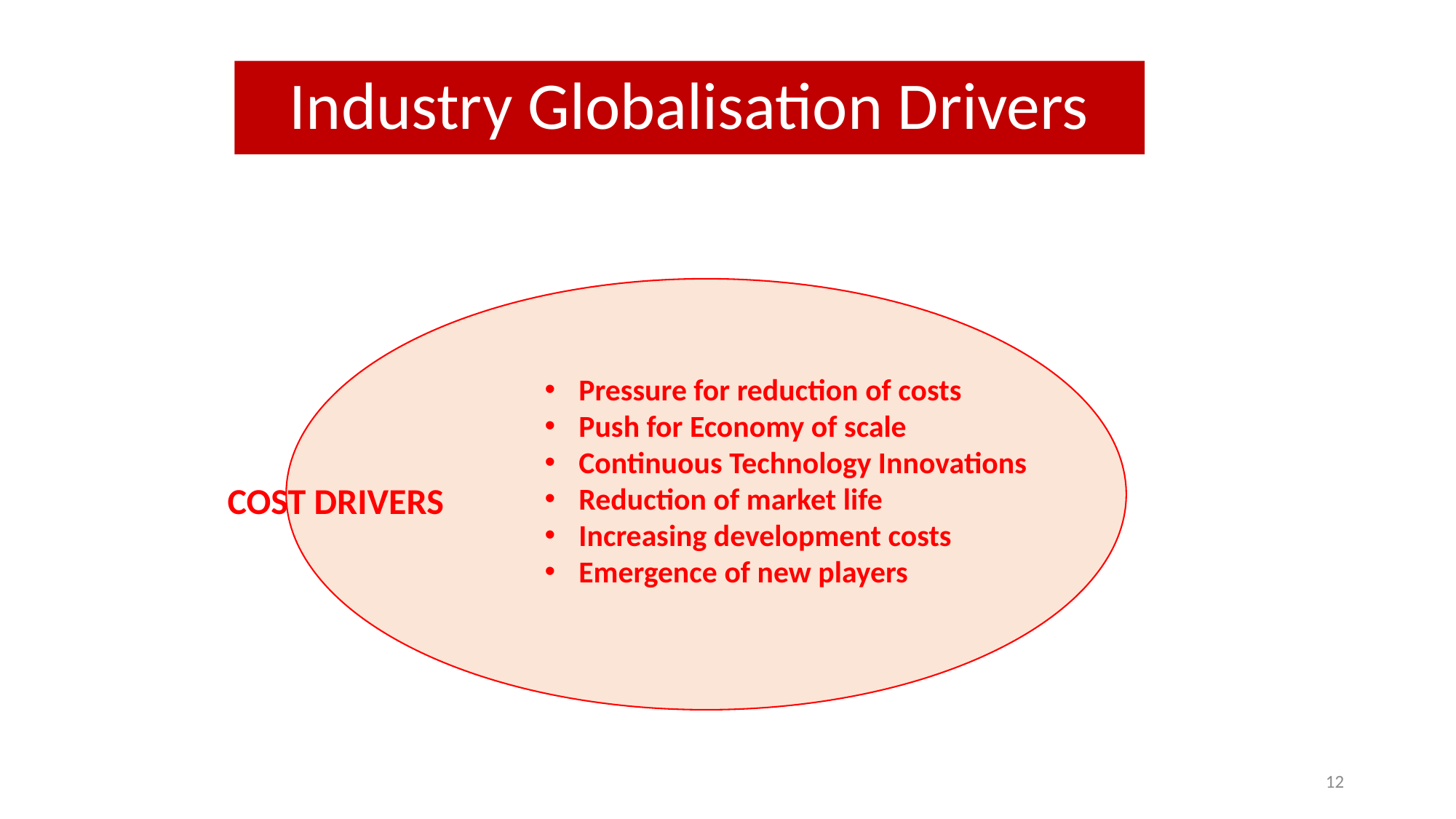

# Industry Globalisation Drivers

Pressure for reduction of costs
Push for Economy of scale
Continuous Technology Innovations
Reduction of market life
Increasing development costs
Emergence of new players

COST DRIVERS

12